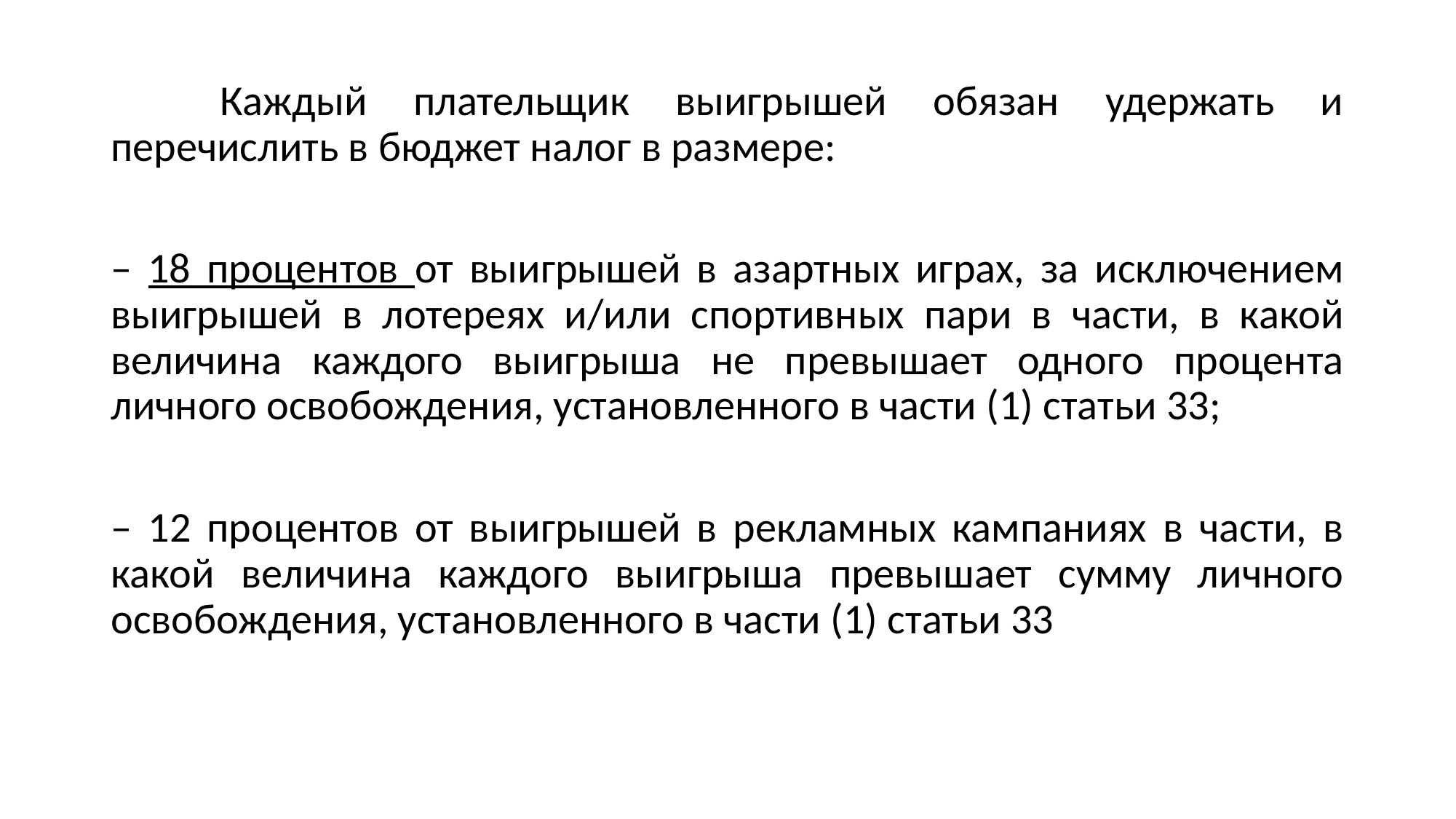

Каждый плательщик выигрышей обязан удержать и перечислить в бюджет налог в размере:

– 18 процентов от выигрышей в азартных играх, за исключением выигрышей в лотереях и/или спортивных пари в части, в какой величина каждого выигрыша не превышает одного процента личного освобождения, установленного в части (1) статьи 33;

– 12 процентов от выигрышей в рекламных кампаниях в части, в какой величина каждого выигрыша превышает сумму личного освобождения, установленного в части (1) статьи 33